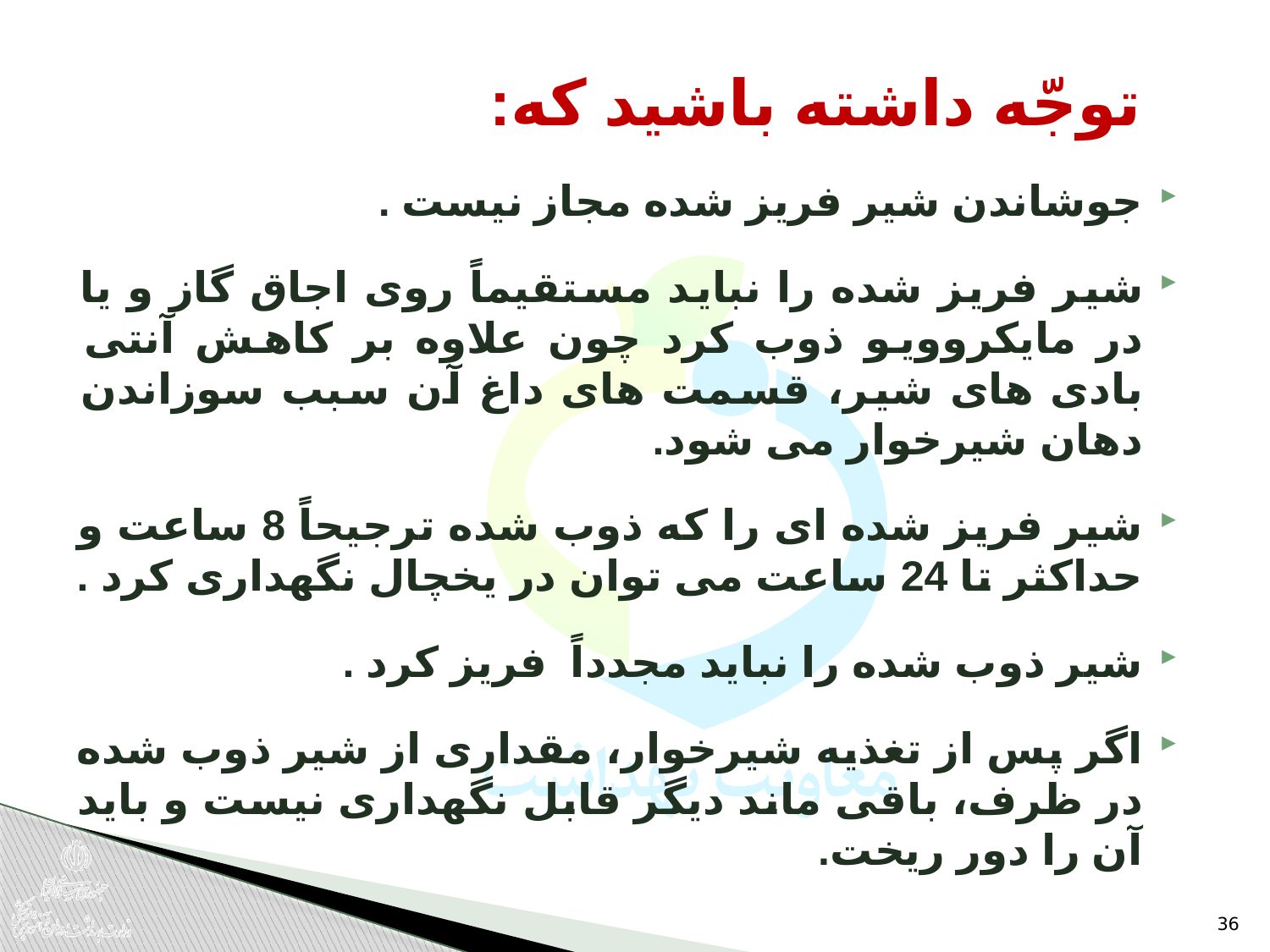

توجّه داشته باشید که:

جوشاندن شیر فریز شده مجاز نیست .

شیر فریز شده را نباید مستقیماً روی اجاق گاز و یا در مایکروویو ذوب کرد چون علاوه بر کاهش آنتی بادی های شیر، قسمت های داغ آن سبب سوزاندن دهان شیرخوار می شود.

شیر فریز شده ای را که ذوب شده ترجیحاً 8 ساعت و حداکثر تا 24 ساعت می توان در یخچال نگهداری کرد .

شیر ذوب شده را نباید مجدداً  فریز کرد .

اگر پس از تغذیه شیرخوار، مقداری از شیر ذوب شده در ظرف، باقی ماند دیگر قابل نگهداری نیست و باید آن را دور ریخت.

36